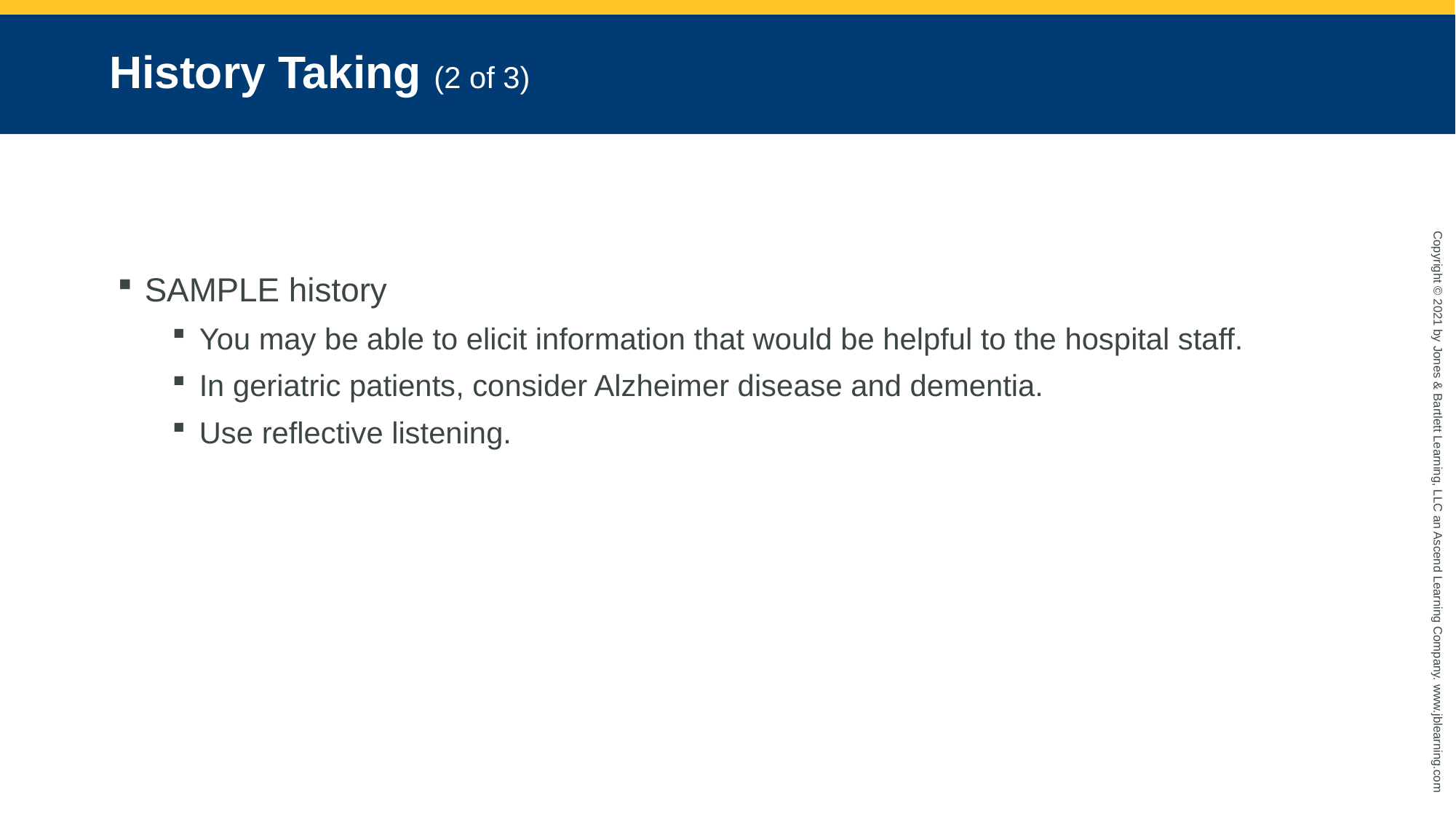

# History Taking (2 of 3)
SAMPLE history
You may be able to elicit information that would be helpful to the hospital staff.
In geriatric patients, consider Alzheimer disease and dementia.
Use reflective listening.